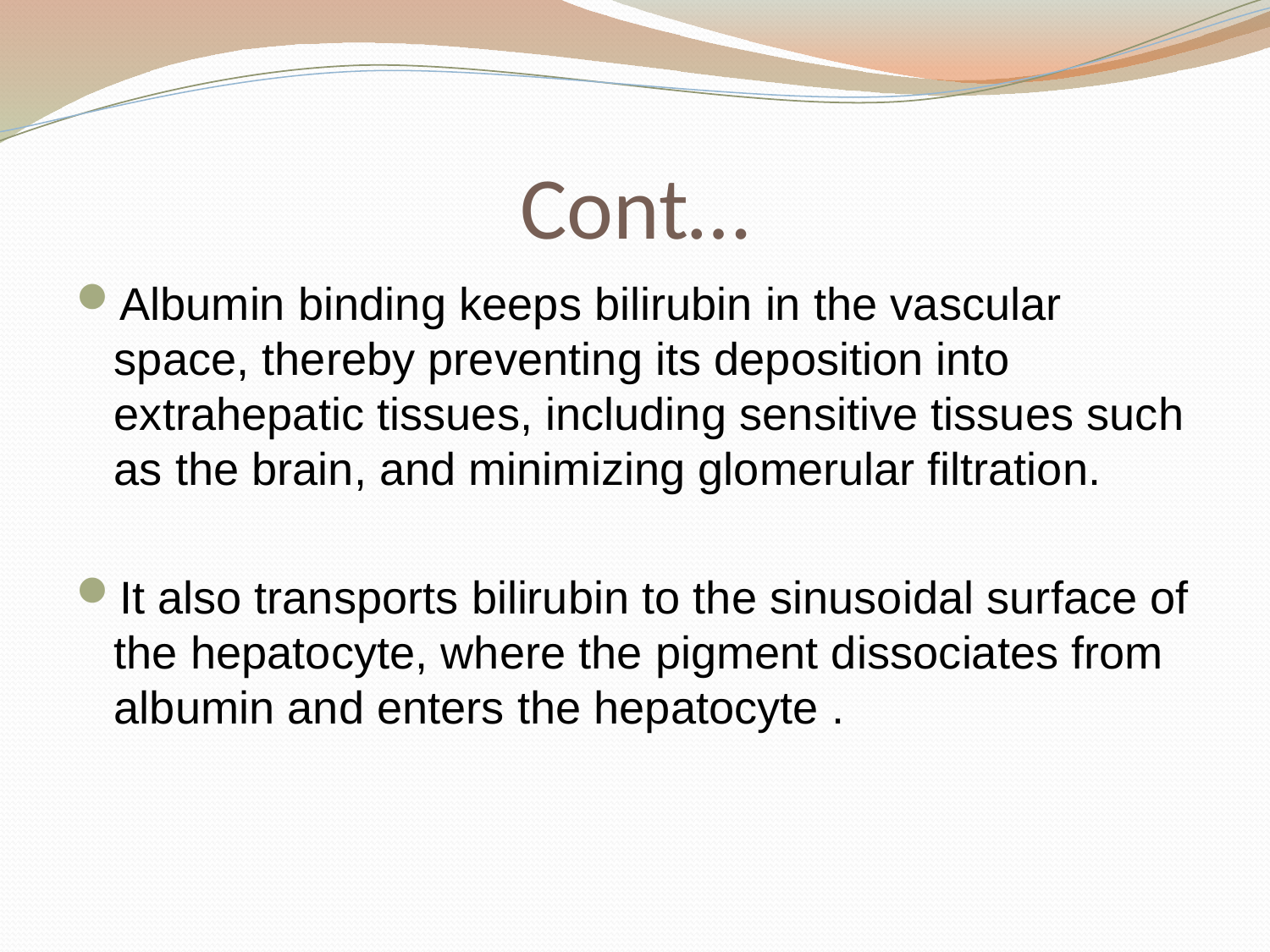

# Cont…
Albumin binding keeps bilirubin in the vascular space, thereby preventing its deposition into extrahepatic tissues, including sensitive tissues such as the brain, and minimizing glomerular filtration.

It also transports bilirubin to the sinusoidal surface of the hepatocyte, where the pigment dissociates from albumin and enters the hepatocyte .